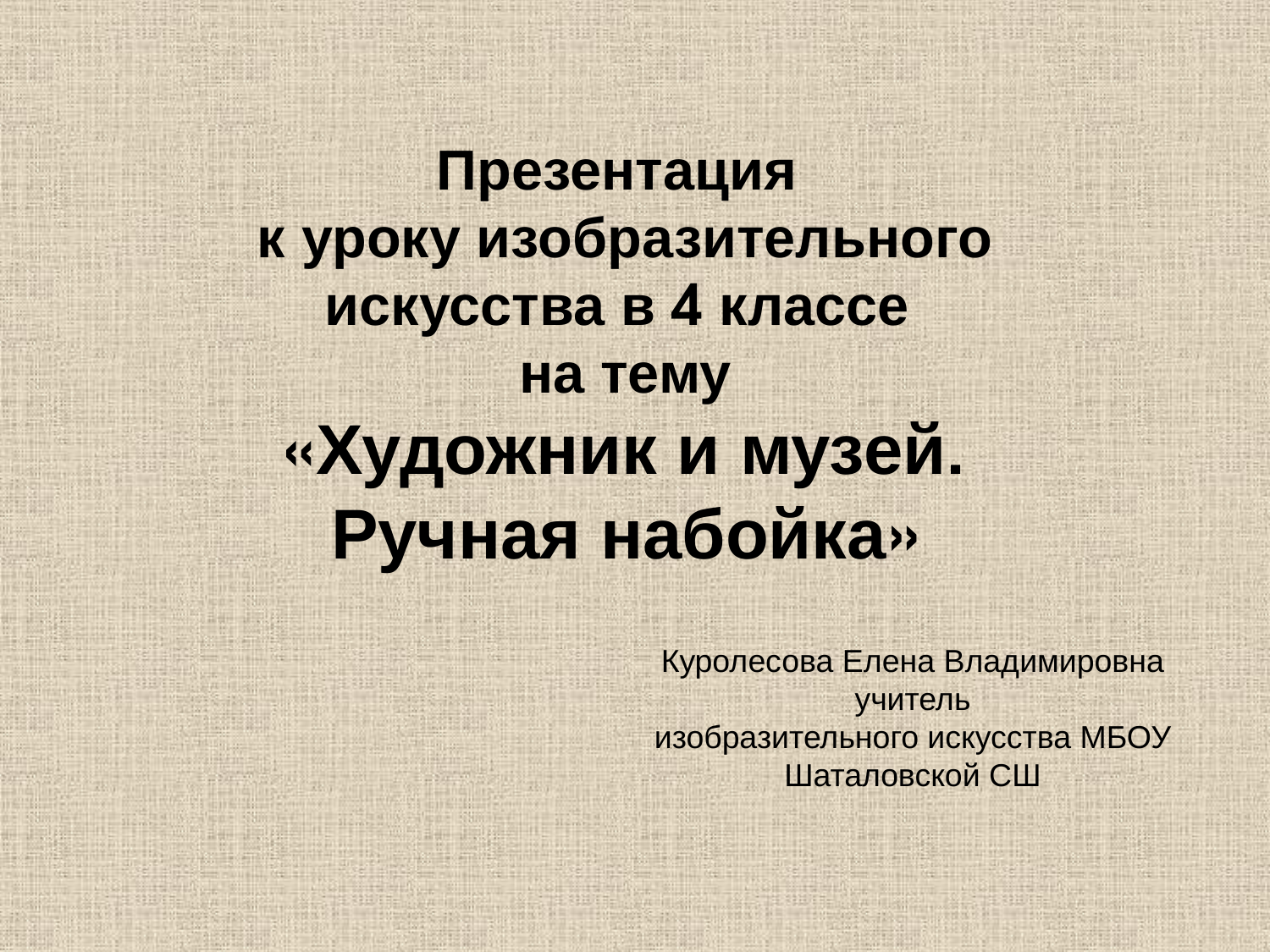

Презентация
к уроку изобразительного искусства в 4 классе
на тему
 «Художник и музей.
Ручная набойка»

Куролесова Елена Владимировна
учитель
 изобразительного искусства МБОУ  Шаталовской СШ